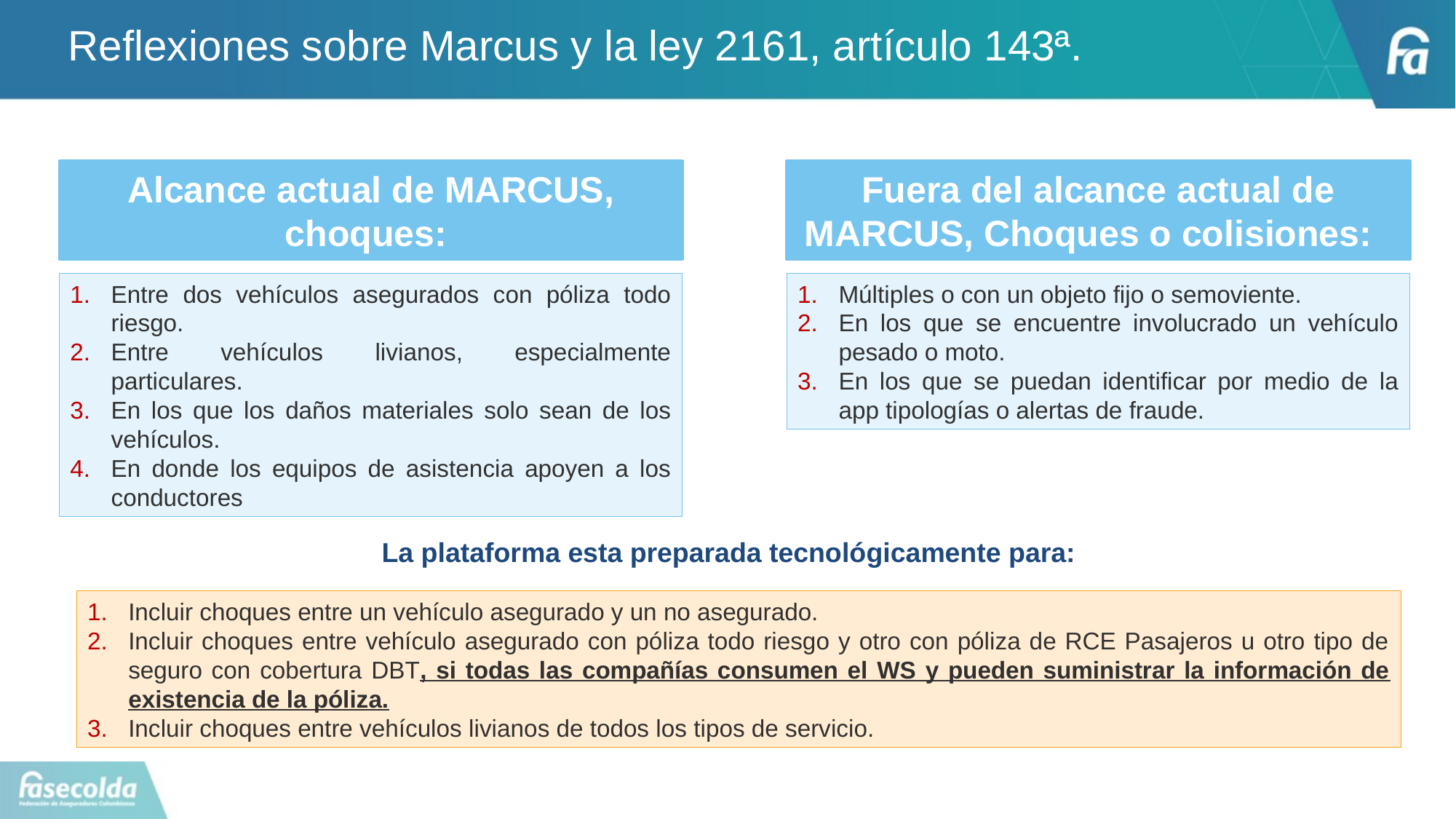

# Reflexiones sobre Marcus y la ley 2161, artículo 143ª.
Fuera del alcance actual de MARCUS, Choques o colisiones:
Alcance actual de MARCUS, choques:
Múltiples o con un objeto fijo o semoviente.
En los que se encuentre involucrado un vehículo pesado o moto.
En los que se puedan identificar por medio de la app tipologías o alertas de fraude.
Entre dos vehículos asegurados con póliza todo riesgo.
Entre vehículos livianos, especialmente particulares.
En los que los daños materiales solo sean de los vehículos.
En donde los equipos de asistencia apoyen a los conductores
La plataforma esta preparada tecnológicamente para:
Incluir choques entre un vehículo asegurado y un no asegurado.
Incluir choques entre vehículo asegurado con póliza todo riesgo y otro con póliza de RCE Pasajeros u otro tipo de seguro con cobertura DBT, si todas las compañías consumen el WS y pueden suministrar la información de existencia de la póliza.
Incluir choques entre vehículos livianos de todos los tipos de servicio.